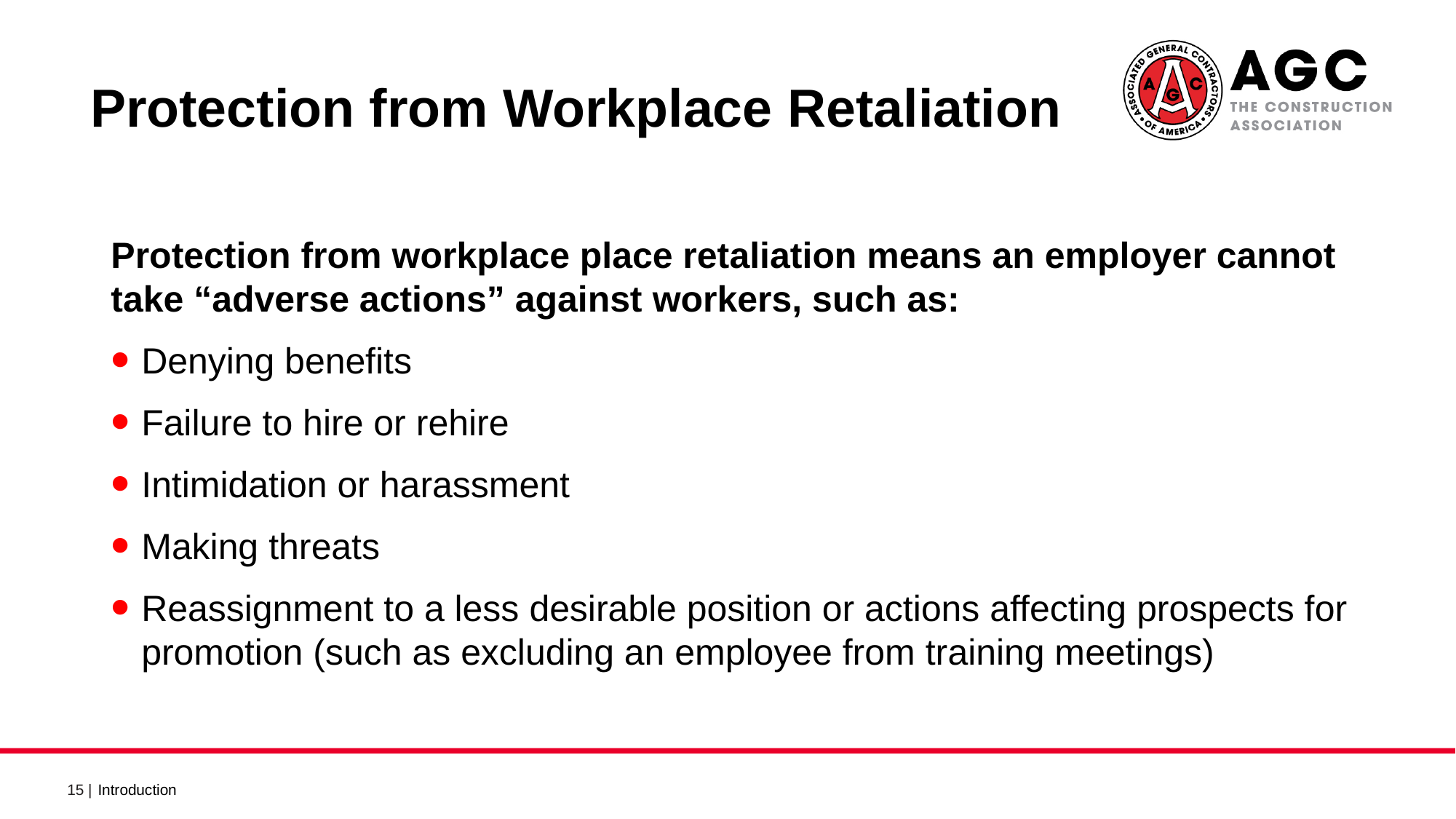

Protection from Workplace Retaliation 2

Protection from workplace place retaliation means an employer cannot take “adverse actions” against workers, such as:
Denying benefits
Failure to hire or rehire
Intimidation or harassment
Making threats
Reassignment to a less desirable position or actions affecting prospects for promotion (such as excluding an employee from training meetings)
Introduction